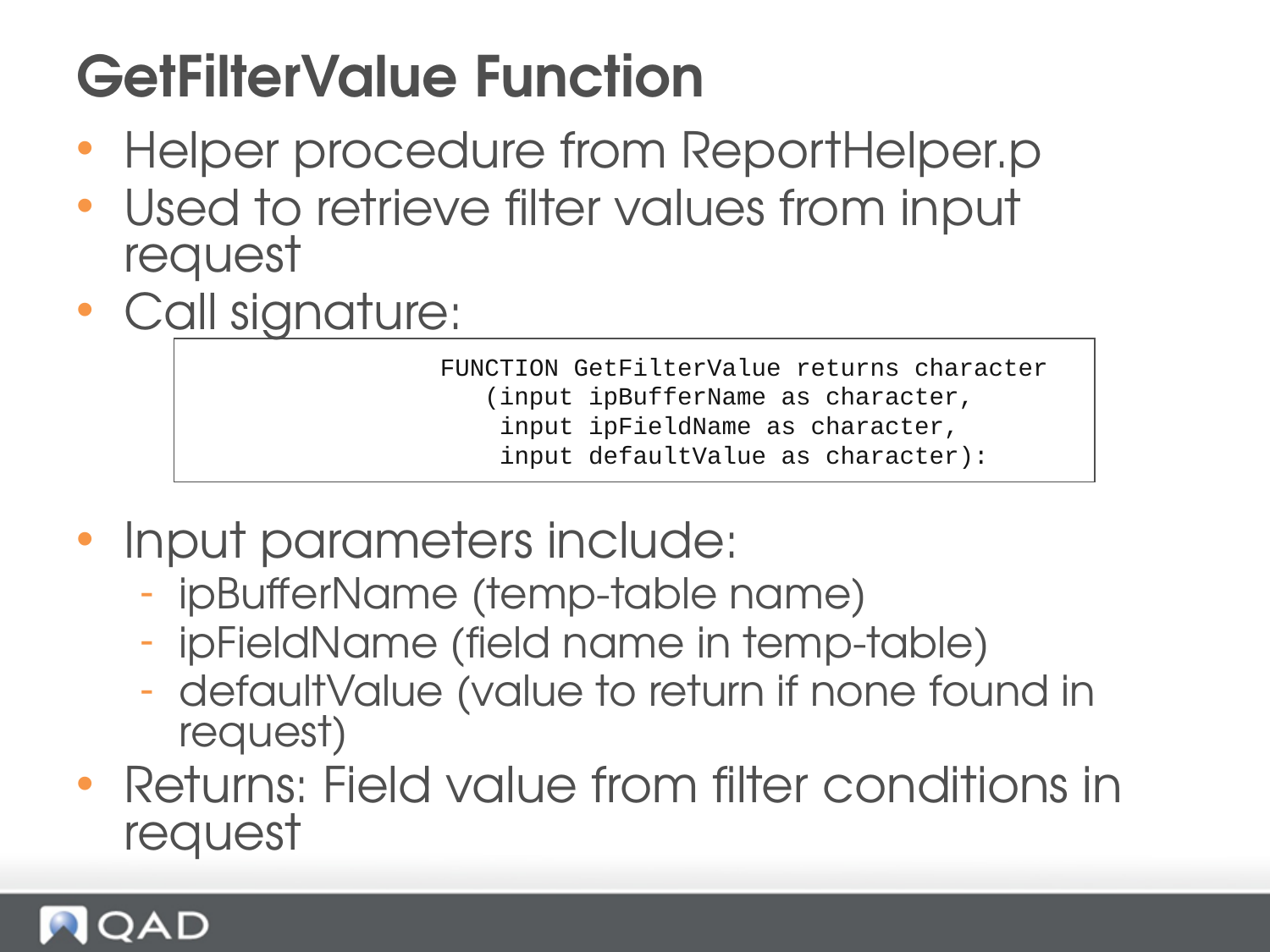

# GetFilterValue Function
Helper procedure from ReportHelper.p
Used to retrieve filter values from input request
Call signature:

Input parameters include:
ipBufferName (temp-table name)
ipFieldName (field name in temp-table)
defaultValue (value to return if none found in request)
Returns: Field value from filter conditions in request

FUNCTION GetFilterValue returns character
   (input ipBufferName as character,
    input ipFieldName as character,
    input defaultValue as character):